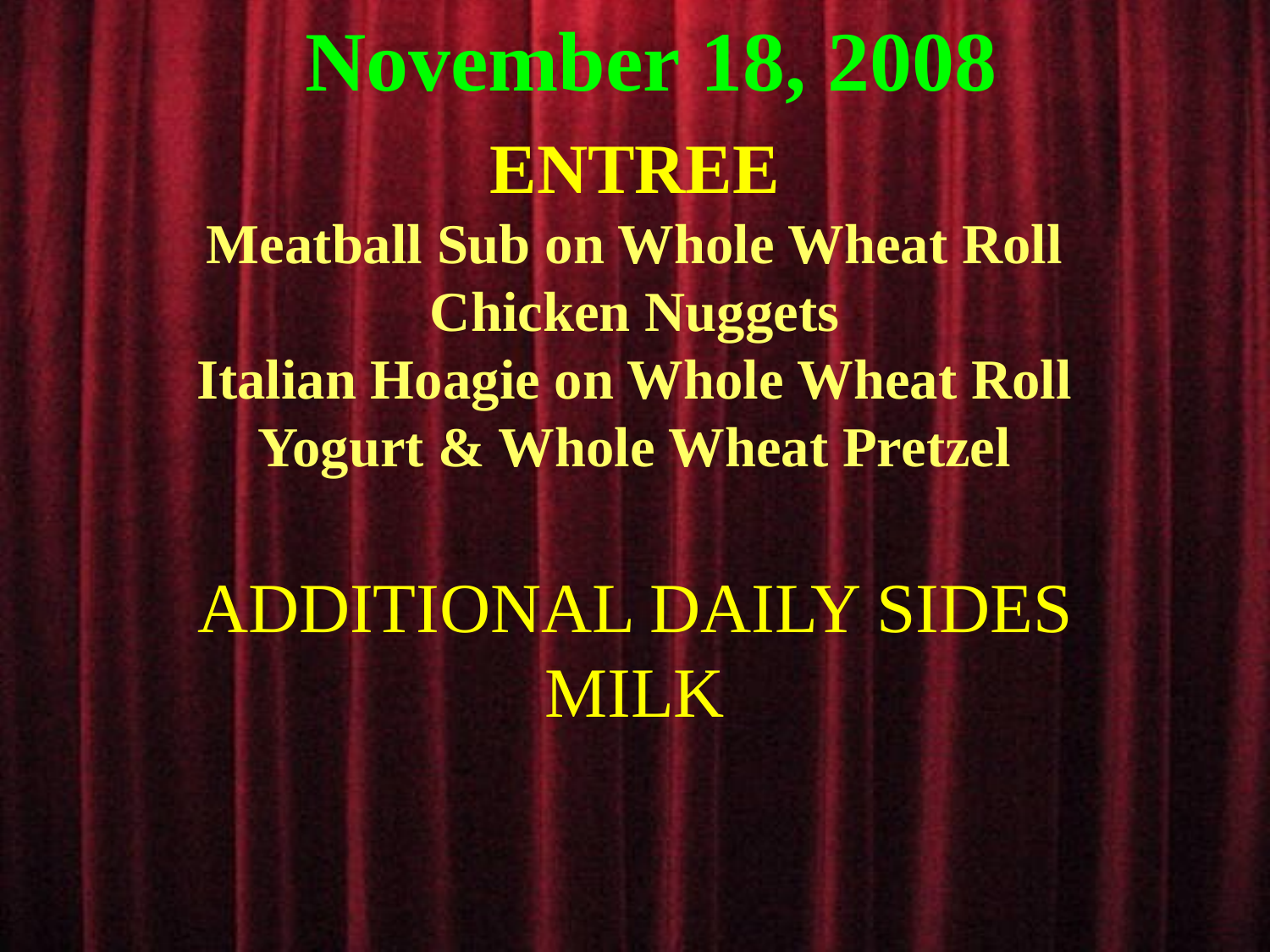

November 18, 2008
ENTREE
Meatball Sub on Whole Wheat Roll
Chicken Nuggets
Italian Hoagie on Whole Wheat Roll
Yogurt & Whole Wheat Pretzel
ADDITIONAL DAILY SIDES
MILK